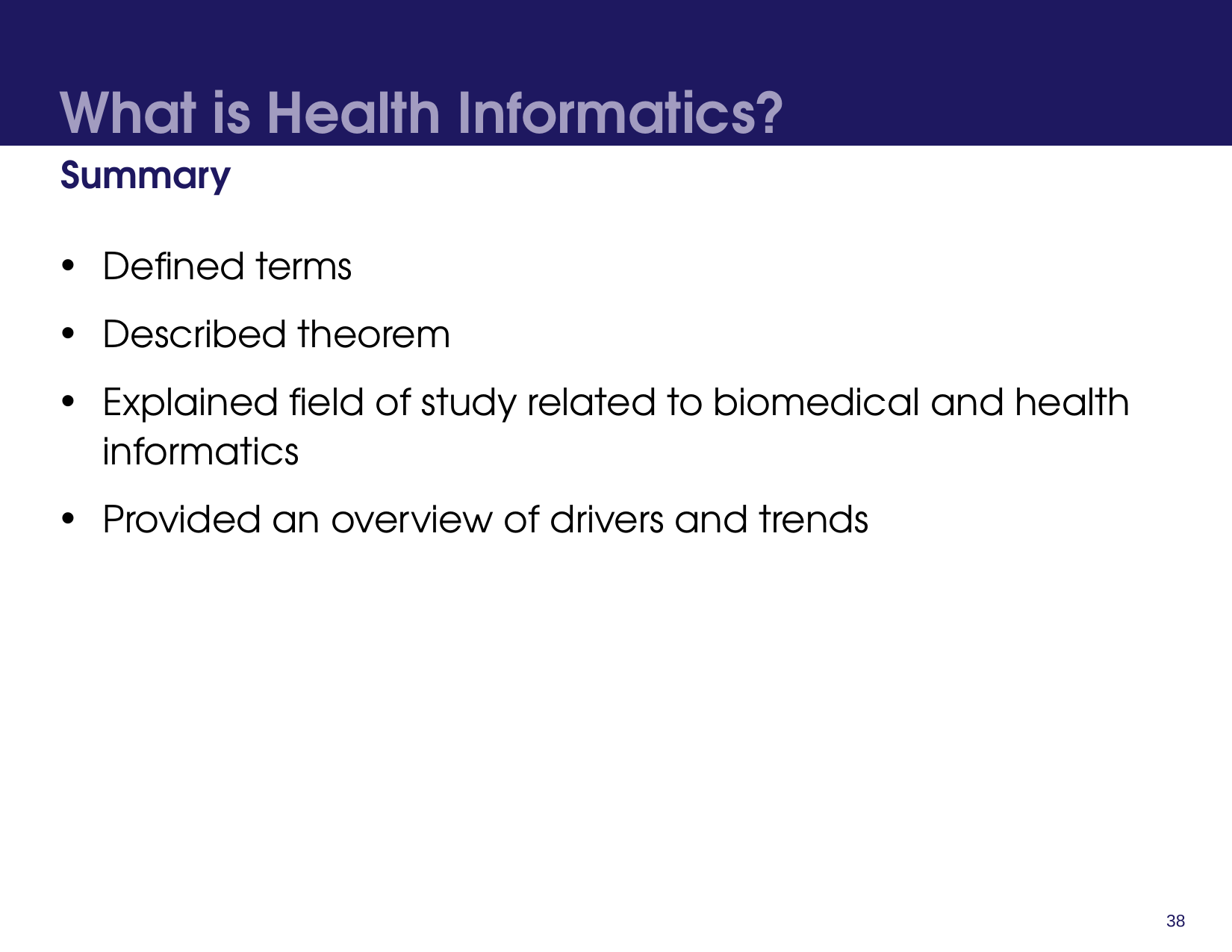

# What is Health Informatics?
Summary
Defined terms
Described theorem
Explained field of study related to biomedical and health informatics
Provided an overview of drivers and trends

38